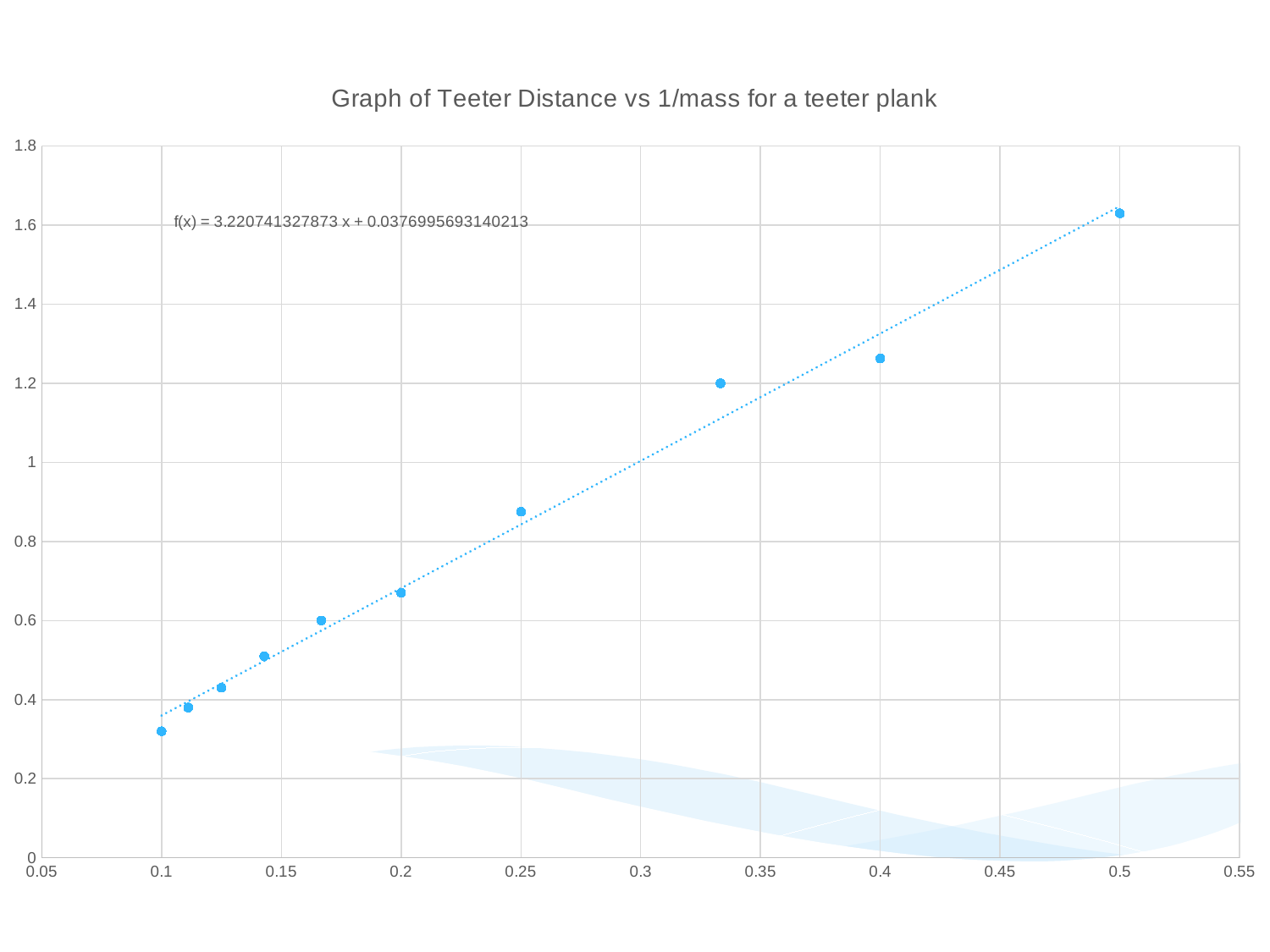

### Chart: Graph of Teeter Distance vs 1/mass for a teeter plank

| Category | Teeter Distance (m) |
|---|---|